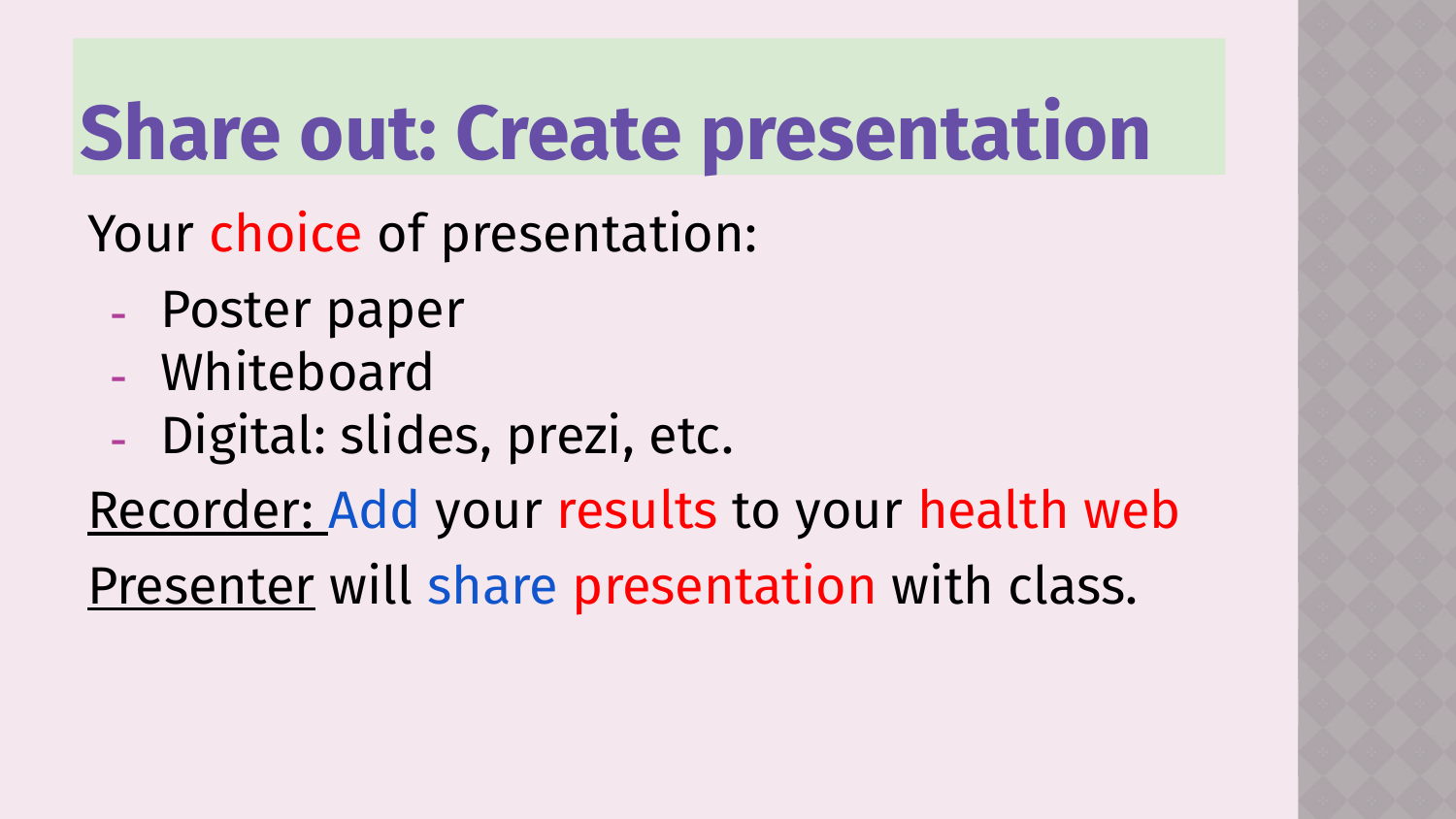

# Share out: Create presentation
Your choice of presentation:
Poster paper
Whiteboard
Digital: slides, prezi, etc.
Recorder: Add your results to your health web
Presenter will share presentation with class.